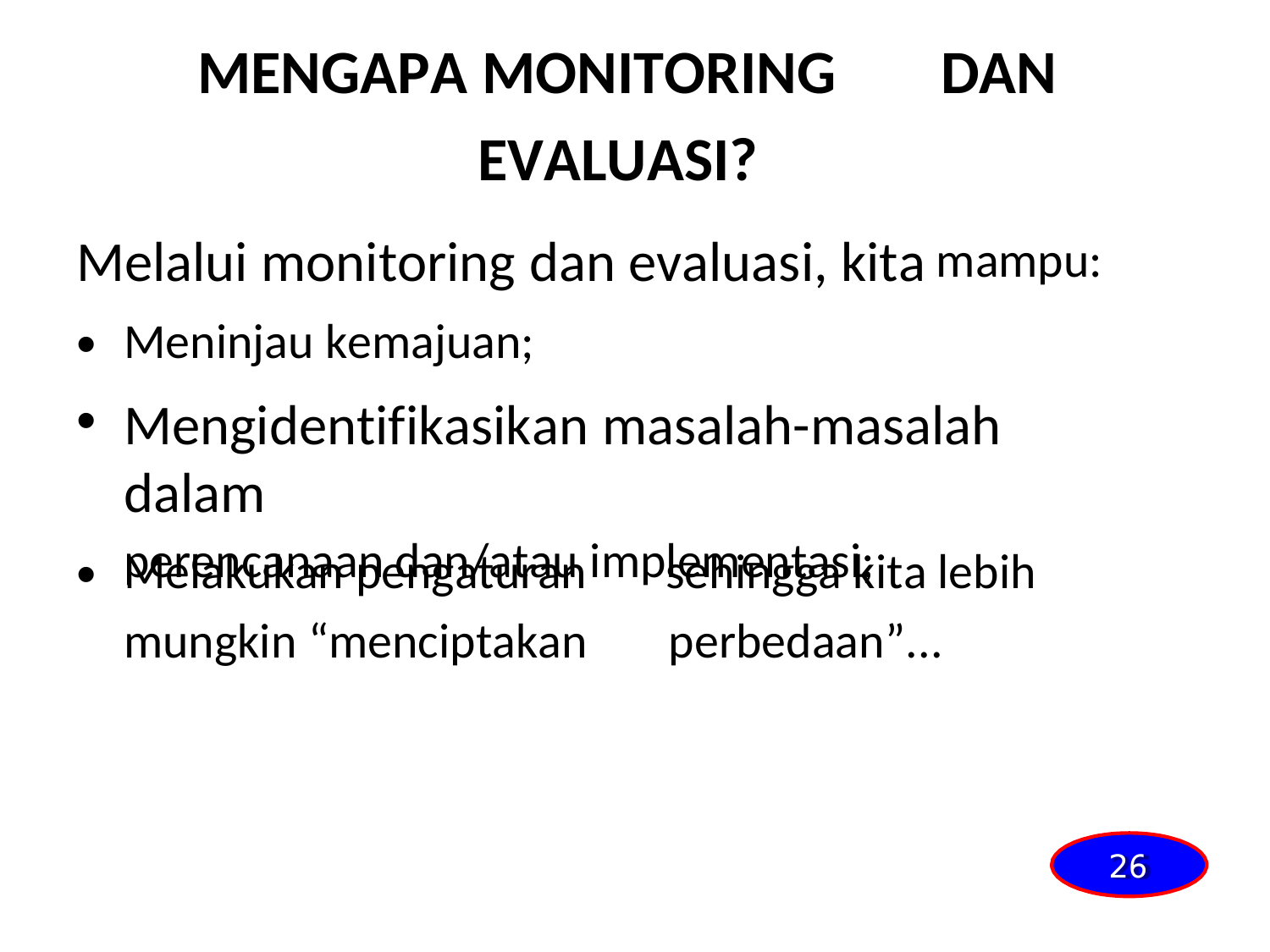

MENGAPA MONITORING
EVALUASI?
Melalui monitoring dan evaluasi, kita
DAN
mampu:
•
•
Meninjau kemajuan;
Mengidentifikasikan masalah-masalah dalam
perencanaan dan/atau implementasi;
•
Melakukan pengaturan
mungkin “menciptakan
sehingga kita lebih
perbedaan”...

26